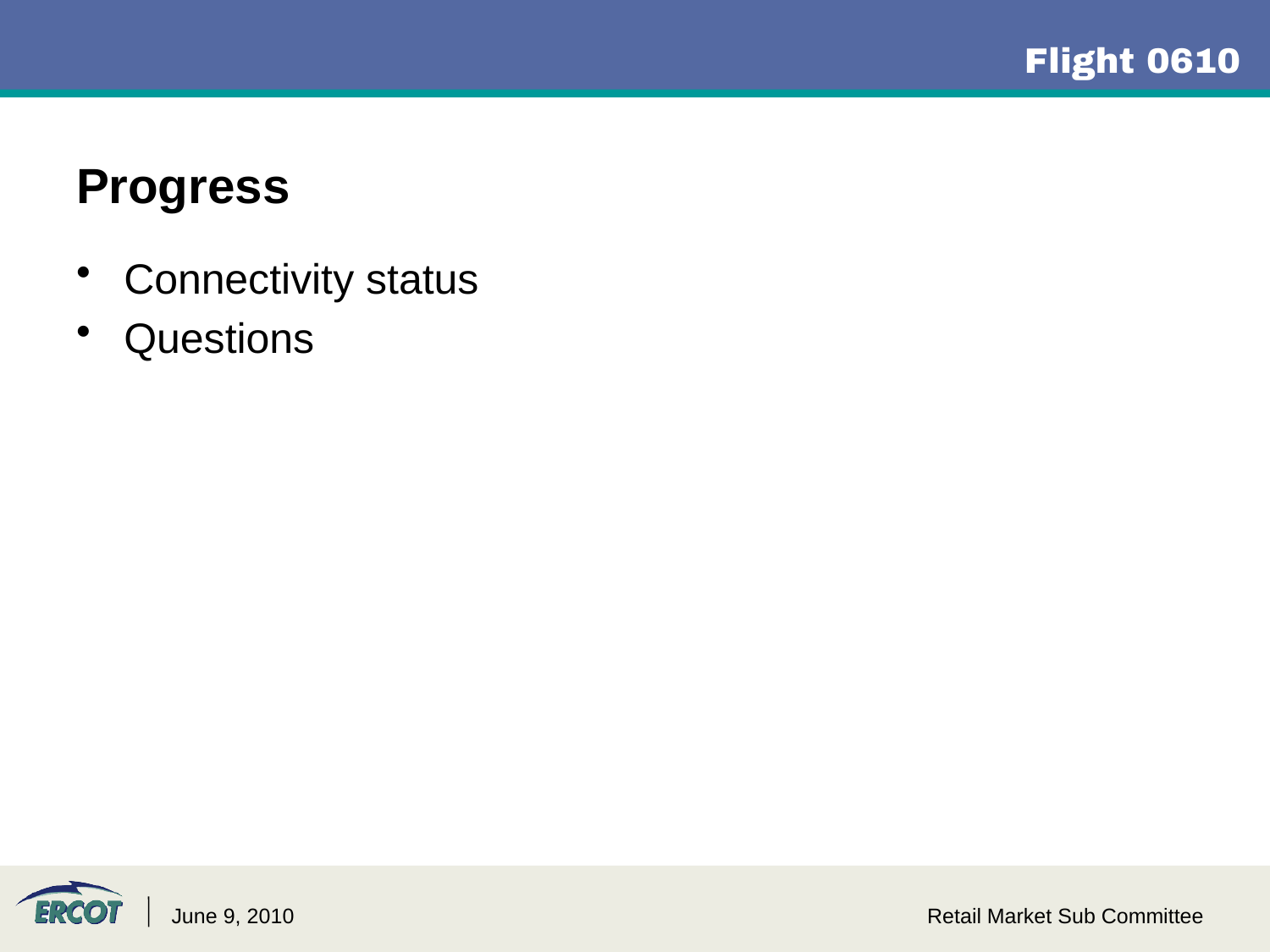

# Flight 0610
Progress

Connectivity status
Questions

June 9, 2010
Retail Market Sub Committee